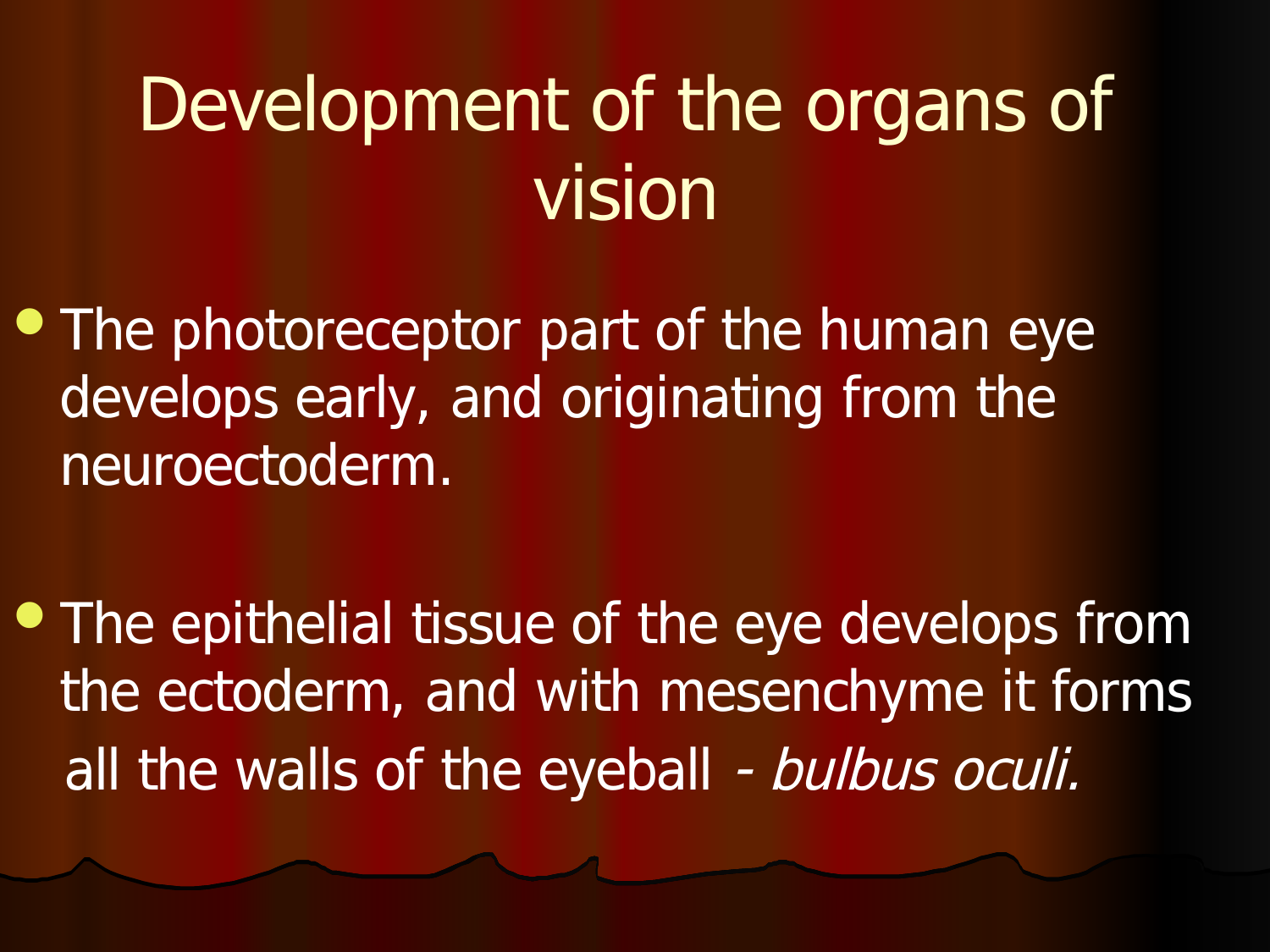

# Development of the organs of vision
The photoreceptor part of the human eye develops early, and originating from the neuroectoderm.

The epithelial tissue of the eye develops from the ectoderm, and with mesenchyme it forms
   all the walls of the eyeball - bulbus oculi.